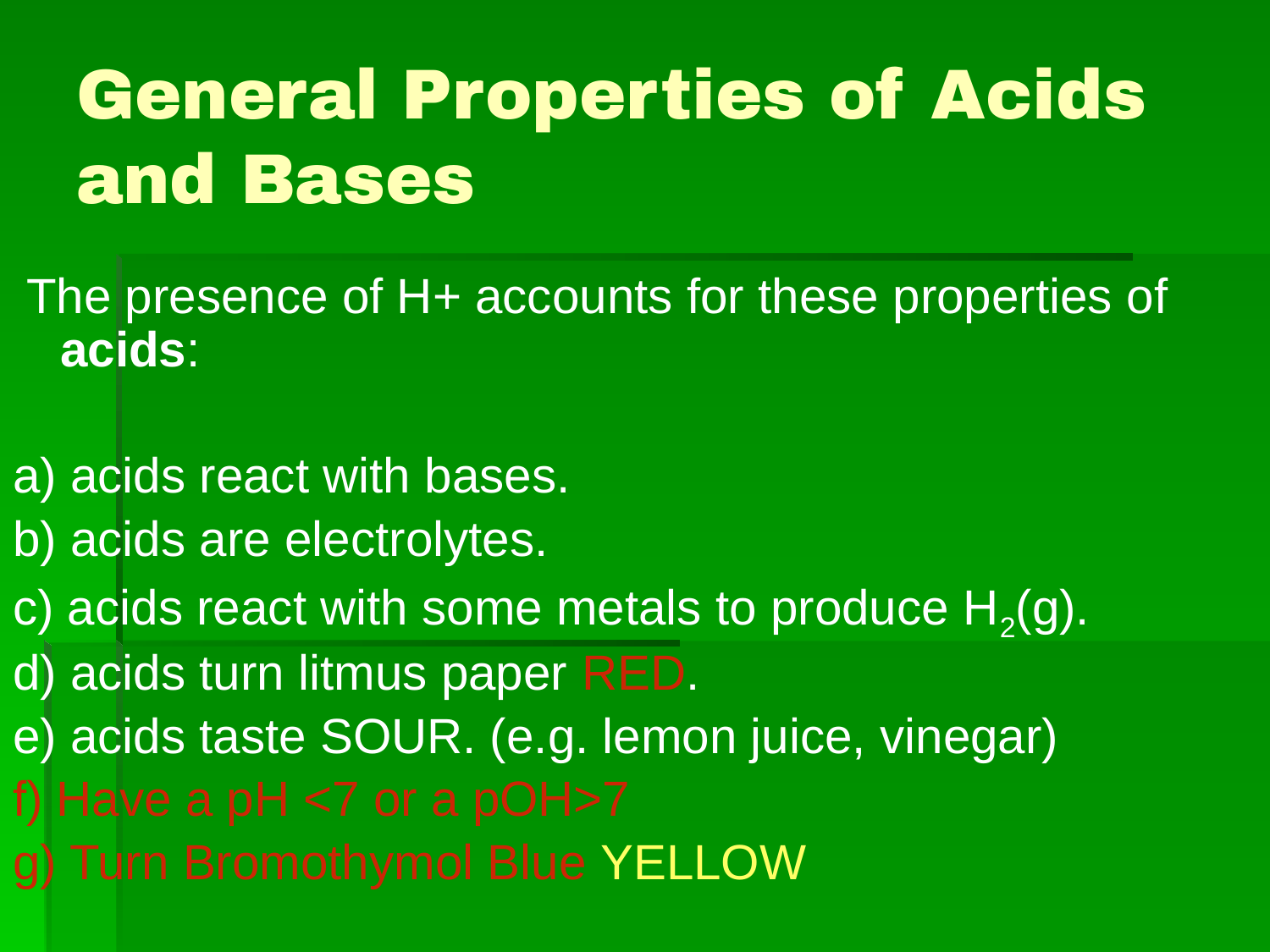

# General Properties of Acids and Bases
 The presence of H+ accounts for these properties of acids:

a) acids react with bases.
b) acids are electrolytes.
c) acids react with some metals to produce H2(g).
d) acids turn litmus paper RED.
e) acids taste SOUR. (e.g. lemon juice, vinegar)
f) Have a pH <7 or a pOH>7
g) Turn Bromothymol Blue YELLOW